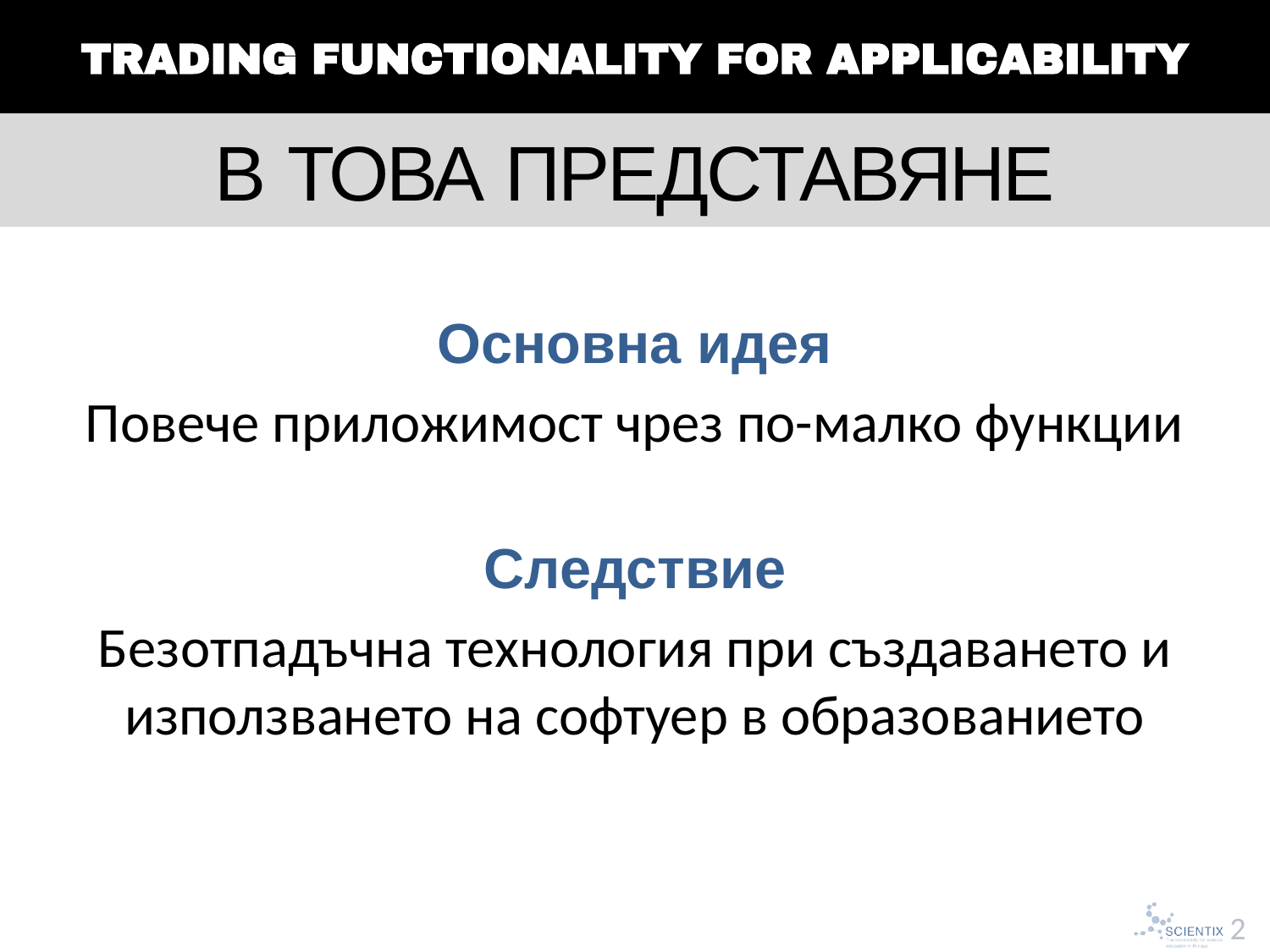

trading functionality for applicability
# В това представяне
Основна идея
Повече приложимост чрез по-малко функции
Следствие
Безотпадъчна технология при създаването и използването на софтуер в образованието
2